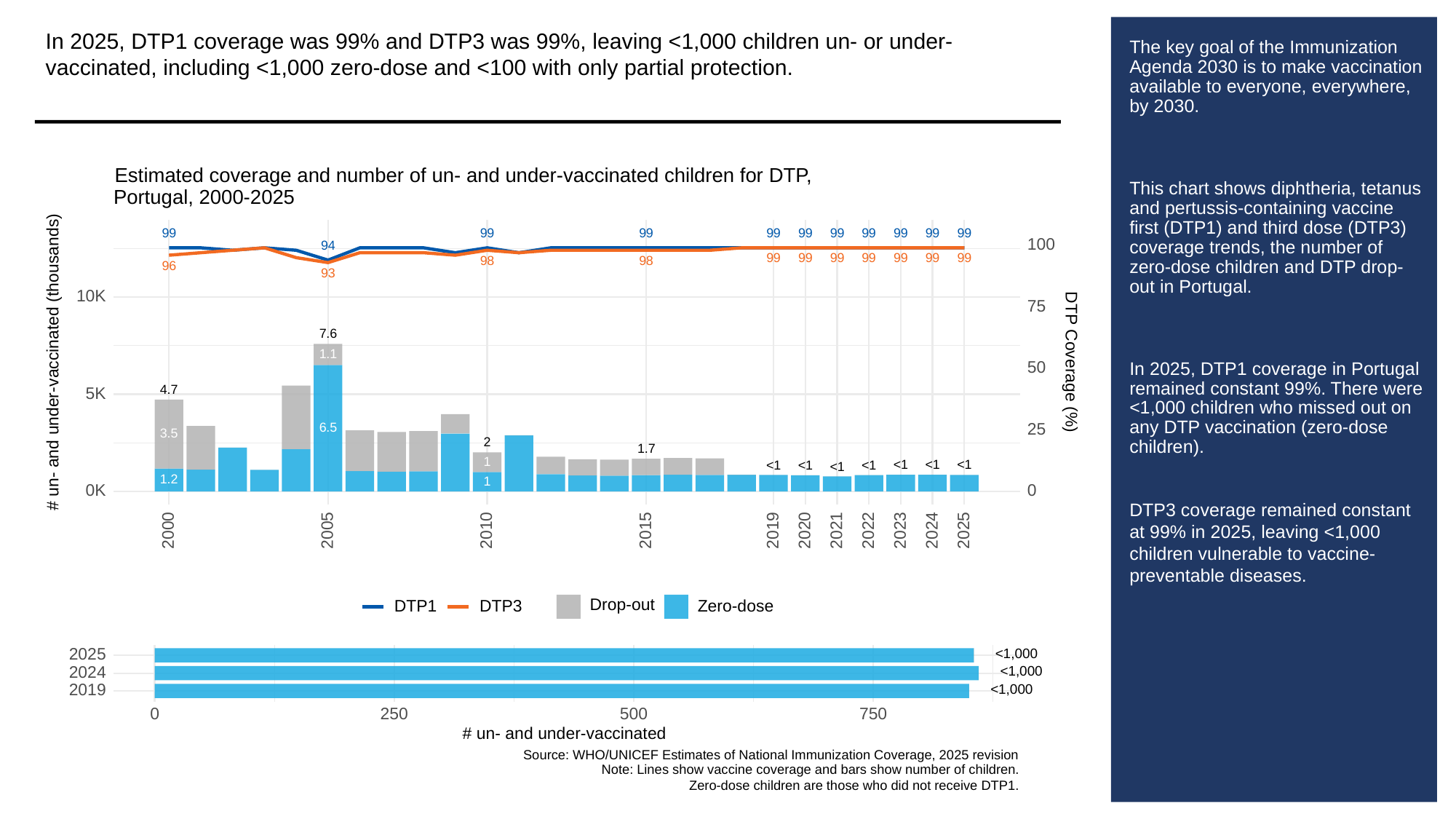

In 2025, DTP1 coverage was 99% and DTP3 was 99%, leaving <1,000 children un- or under-vaccinated, including <1,000 zero-dose and <100 with only partial protection.
# The key goal of the Immunization Agenda 2030 is to make vaccination available to everyone, everywhere, by 2030.

This chart shows diphtheria, tetanus and pertussis-containing vaccine first (DTP1) and third dose (DTP3) coverage trends, the number of zero-dose children and DTP drop-out in Portugal.

In 2025, DTP1 coverage in Portugal remained constant 99%. There were <1,000 children who missed out on any DTP vaccination (zero-dose children).

DTP3 coverage remained constant at 99% in 2025, leaving <1,000 children vulnerable to vaccine-preventable diseases.

Estimated coverage and number of un- and under-vaccinated children for DTP,
Portugal, 2000-2025

99
99
99
99
99
99
99
99
99
99
100
94

99
99
99
99
99
99
99
98
98
96
93
10K

75
7.6

1.1
# un- and under-vaccinated (thousands)
DTP Coverage (%)
50

4.7
5K

6.5
25

3.5

2

1.7

1

<1
<1
<1
<1
<1
<1
<1

1.2

1
0K
0

2023
2000
2005
2010
2015
2019
2020
2021
2022
2024
2025

Drop-out
DTP3
Zero-dose
DTP1

<1,000
2025

<1,000
2024

<1,000
2019

0
250
500
750
# un- and under-vaccinated
Source: WHO/UNICEF Estimates of National Immunization Coverage, 2025 revision
Note: Lines show vaccine coverage and bars show number of children.
Zero-dose children are those who did not receive DTP1.